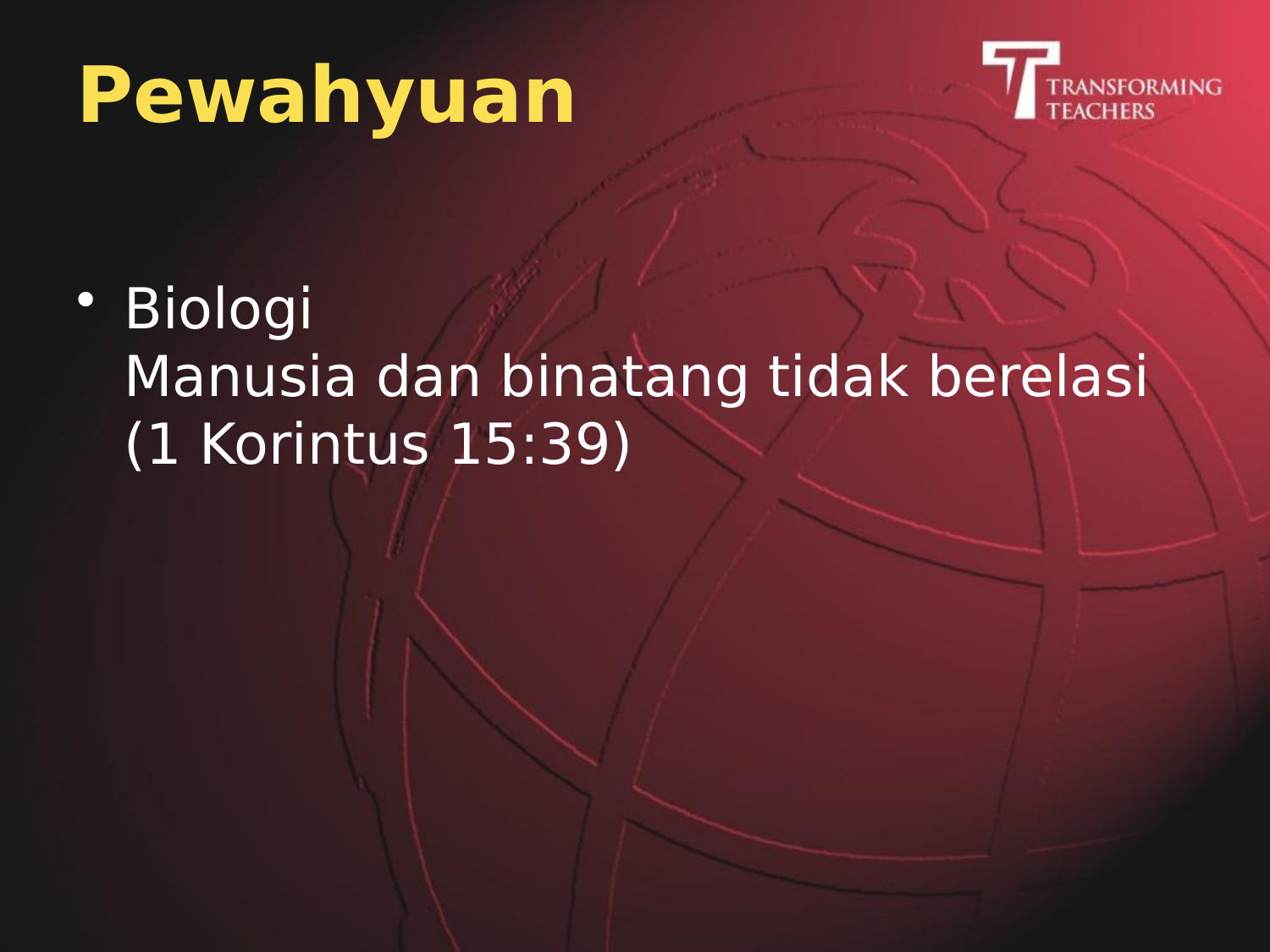

# Pewahyuan
Biologi
Manusia dan binatang tidak berelasi (1 Korintus 15:39)